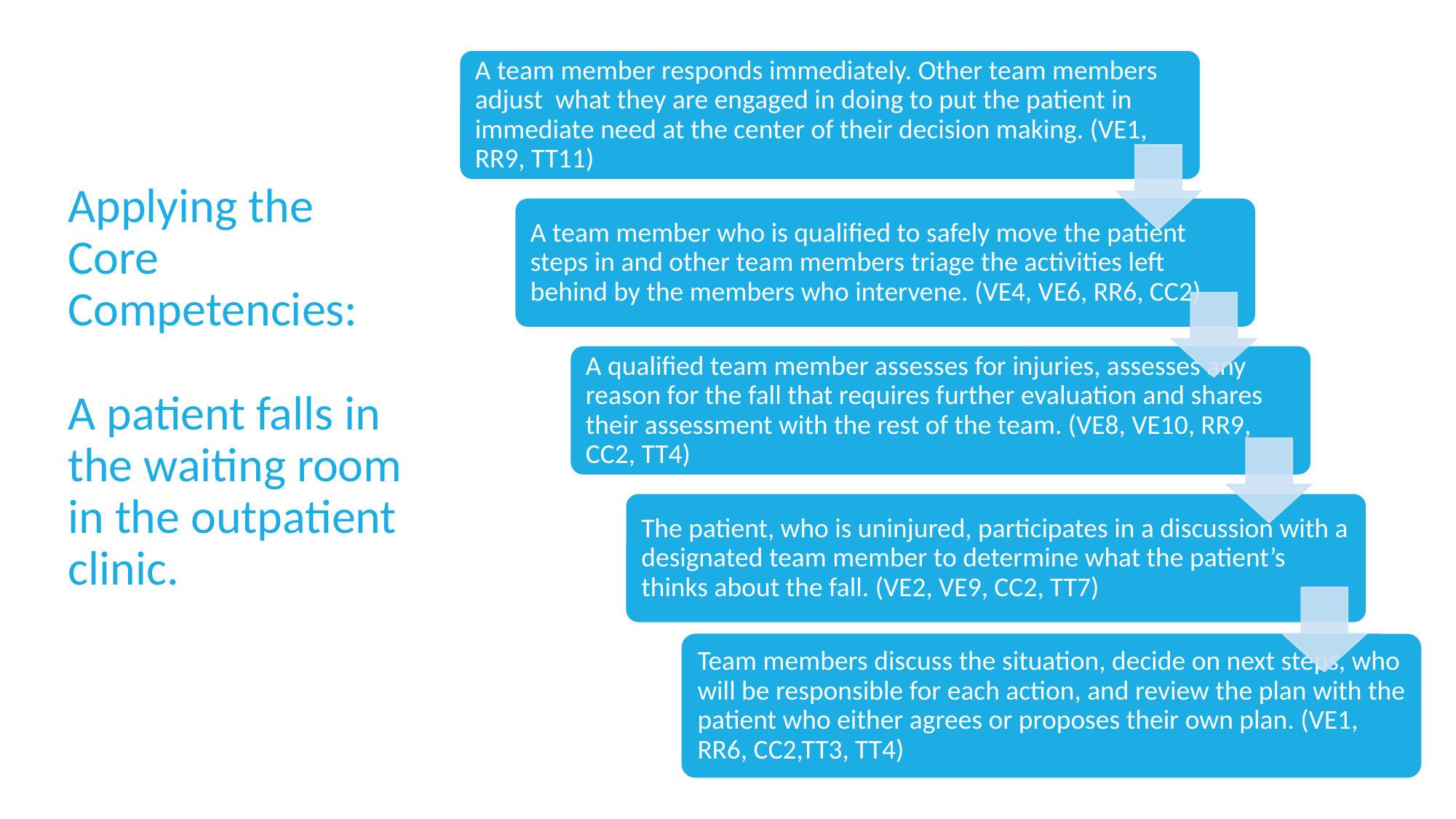

A team member responds immediately. Other team members adjust  what they are engaged in doing to put the patient in immediate need at the center of their decision making. (VE1, RR9, TT11)
A team member who is qualified to safely move the patient steps in and other team members triage the activities left behind by the members who intervene. (VE4, VE6, RR6, CC2)
A qualified team member assesses for injuries, assesses any reason for the fall that requires further evaluation and shares their assessment with the rest of the team. (VE8, VE10, RR9, CC2, TT4)
The patient, who is uninjured, participates in a discussion with a designated team member to determine what the patient’s thinks about the fall. (VE2, VE9, CC2, TT7)
Team members discuss the situation, decide on next steps, who will be responsible for each action, and review the plan with the patient who either agrees or proposes their own plan. (VE1, RR6, CC2,TT3, TT4)

# Applying the Core Competencies: A patient falls in the waiting room in the outpatient clinic.